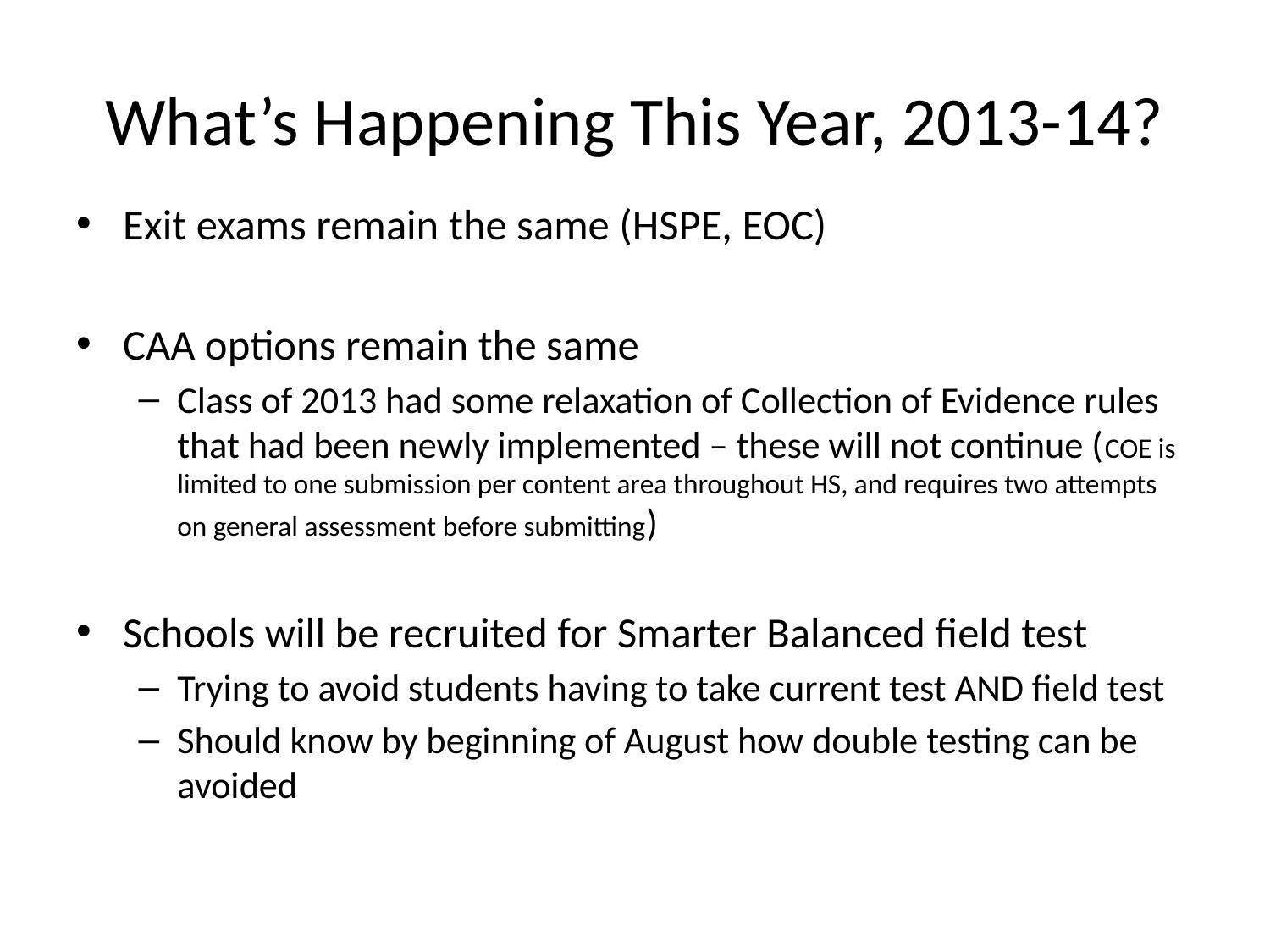

# What’s Happening This Year, 2013-14?
Exit exams remain the same (HSPE, EOC)

CAA options remain the same
Class of 2013 had some relaxation of Collection of Evidence rules that had been newly implemented – these will not continue (COE is limited to one submission per content area throughout HS, and requires two attempts on general assessment before submitting)

Schools will be recruited for Smarter Balanced field test
Trying to avoid students having to take current test AND field test
Should know by beginning of August how double testing can be avoided